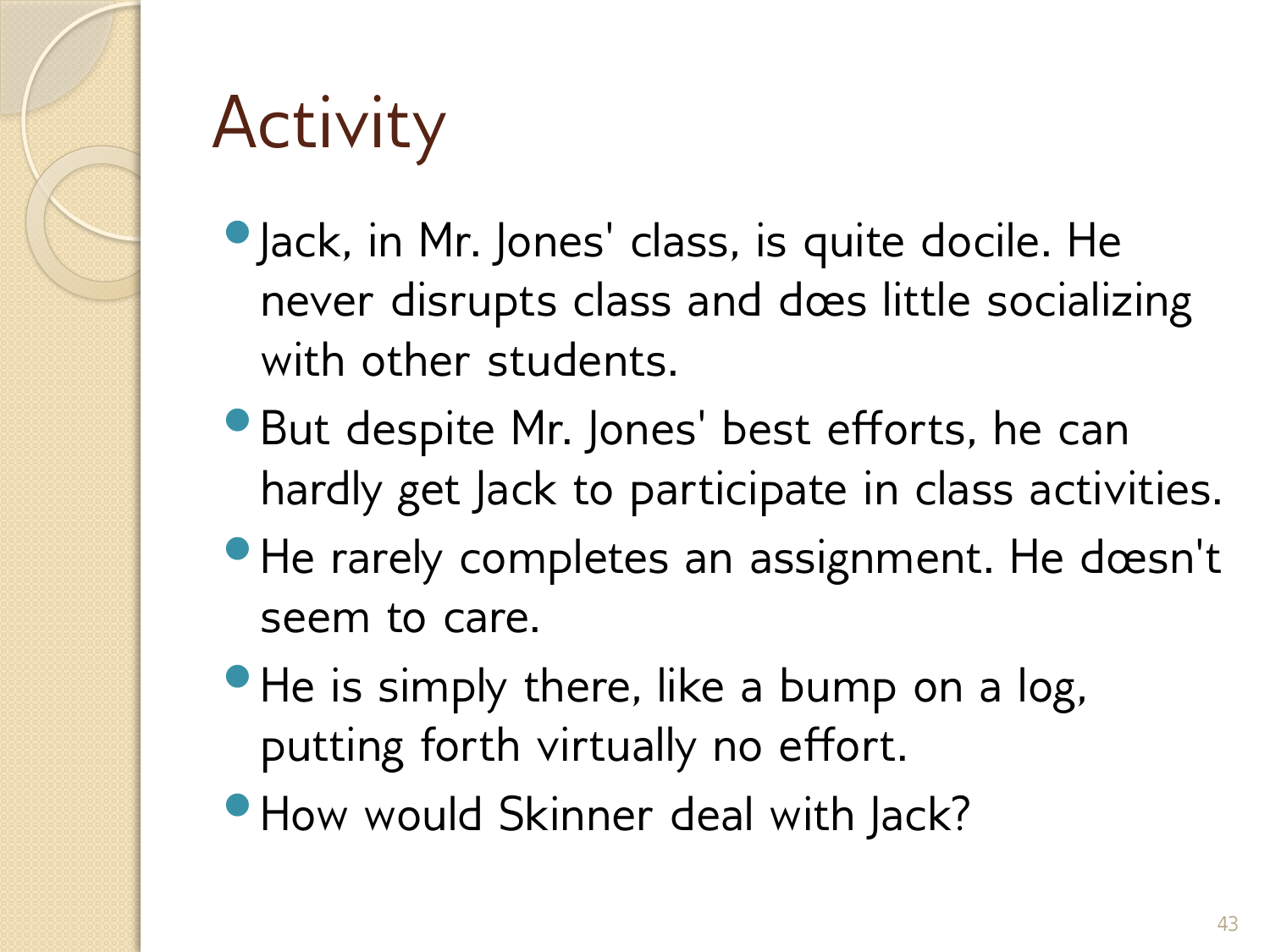

# Activity
Jack, in Mr. Jones' class, is quite docile. He never disrupts class and does little socializing with other students.
But despite Mr. Jones' best efforts, he can hardly get Jack to participate in class activities.
He rarely completes an assignment. He doesn't seem to care.
He is simply there, like a bump on a log, putting forth virtually no effort.
How would Skinner deal with Jack?
43